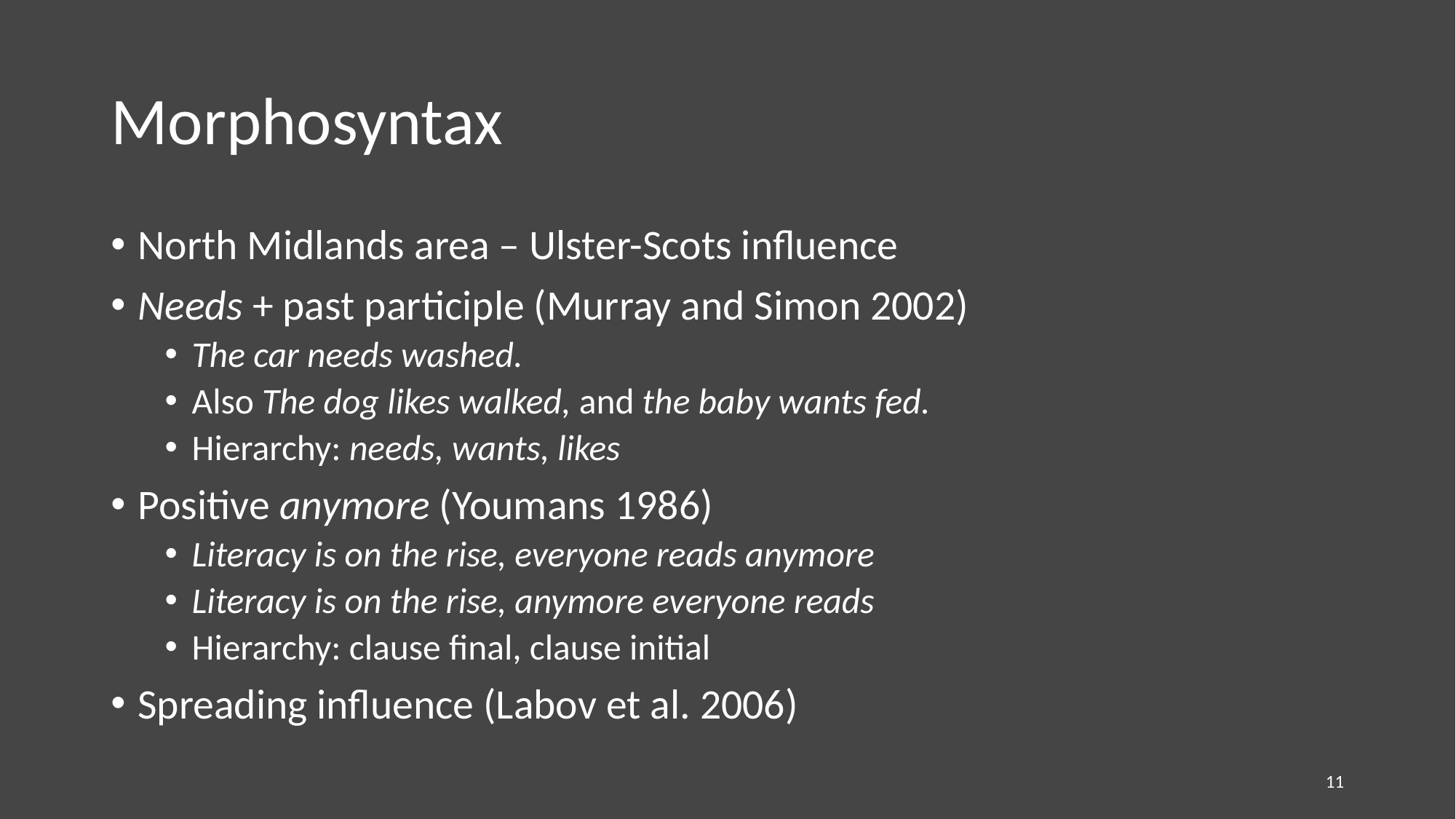

# Morphosyntax
North Midlands area – Ulster-Scots influence
Needs + past participle (Murray and Simon 2002)
The car needs washed.
Also The dog likes walked, and the baby wants fed.
Hierarchy: needs, wants, likes
Positive anymore (Youmans 1986)
Literacy is on the rise, everyone reads anymore
Literacy is on the rise, anymore everyone reads
Hierarchy: clause final, clause initial
Spreading influence (Labov et al. 2006)

11